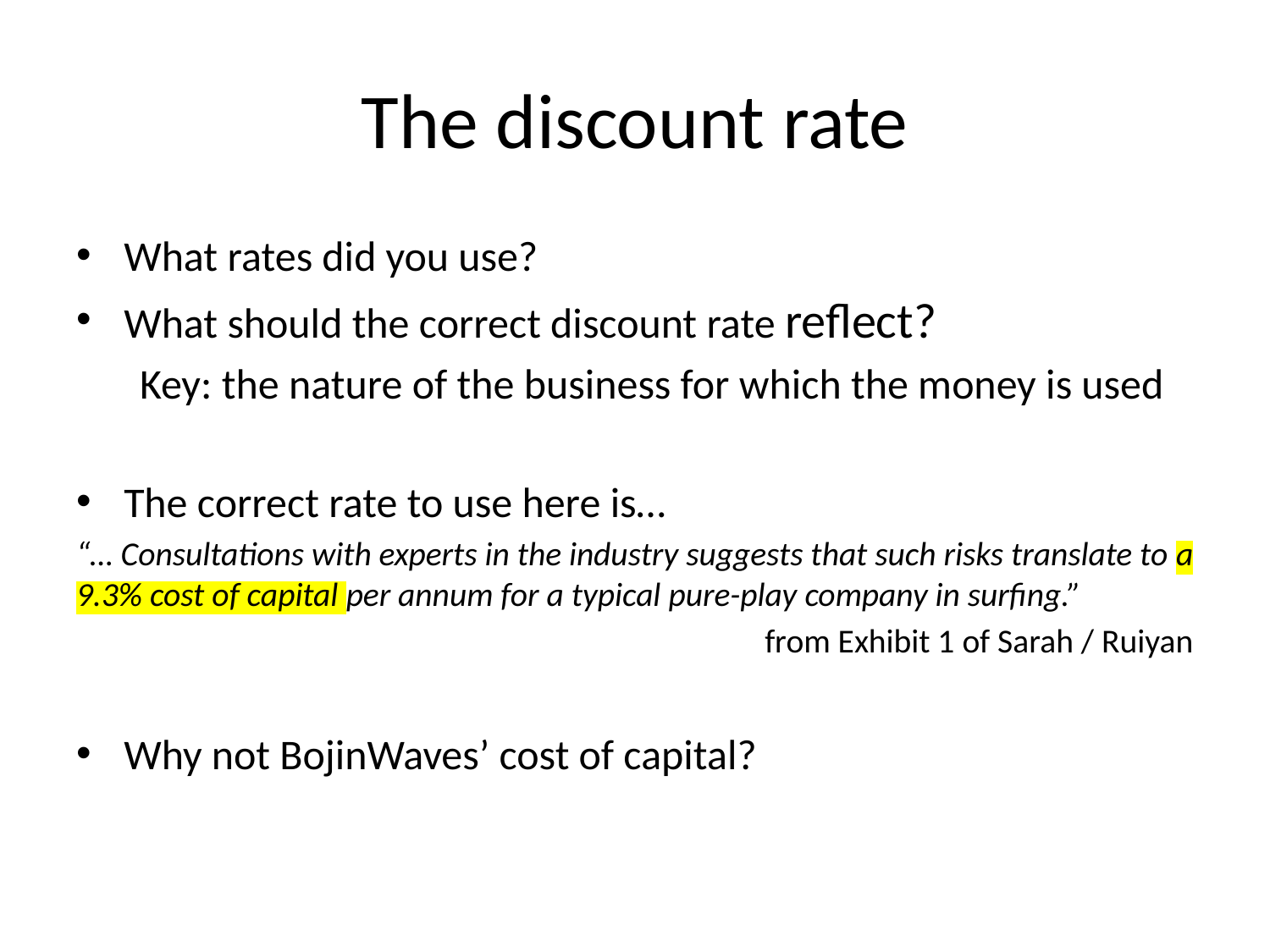

# The discount rate
What rates did you use?
What should the correct discount rate reflect?
Key: the nature of the business for which the money is used

The correct rate to use here is…
“… Consultations with experts in the industry suggests that such risks translate to a 9.3% cost of capital per annum for a typical pure-play company in surfing.”
from Exhibit 1 of Sarah / Ruiyan

Why not BojinWaves’ cost of capital?